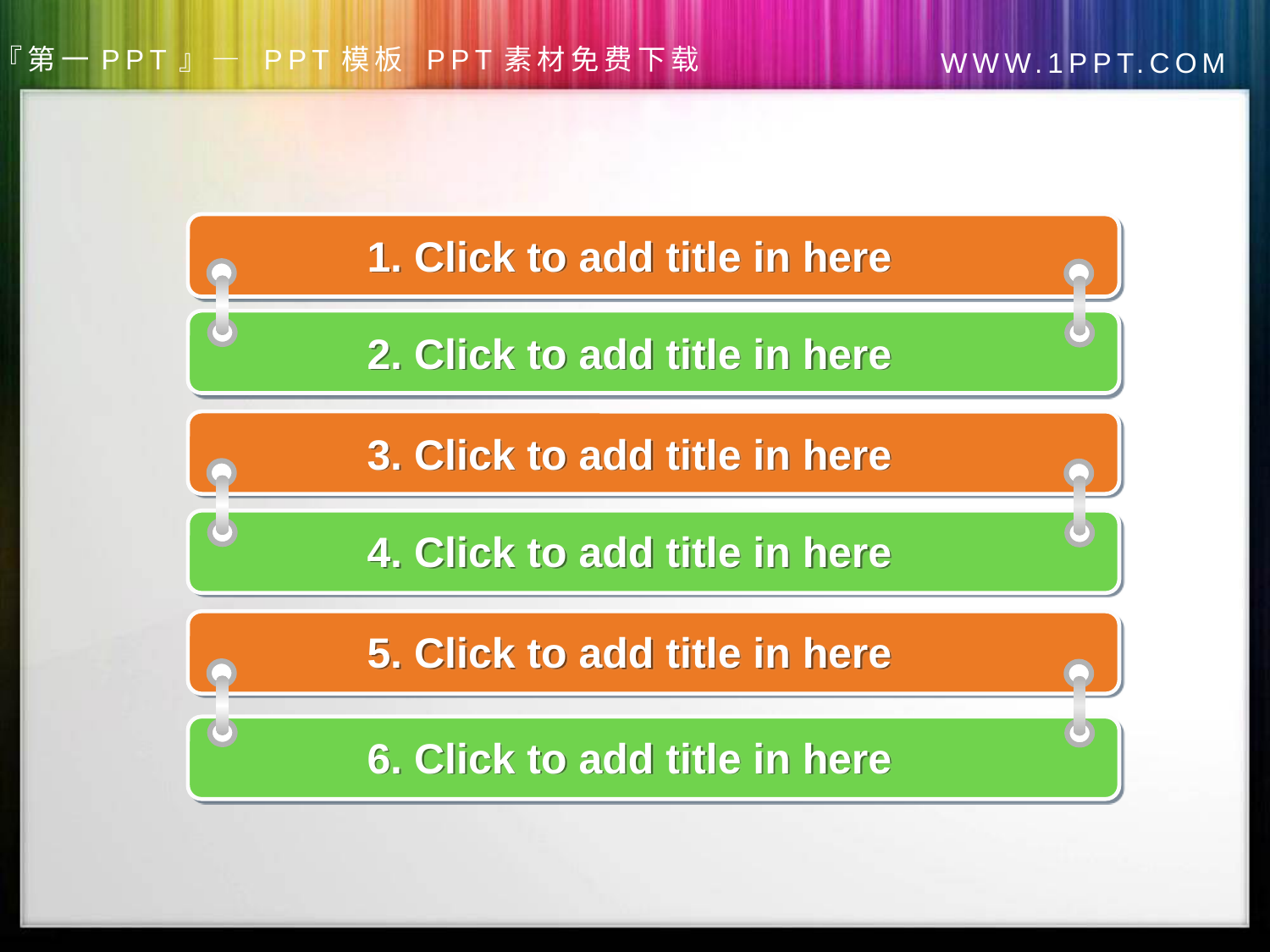

1. Click to add title in here

2. Click to add title in here

3. Click to add title in here

4. Click to add title in here

5. Click to add title in here

6. Click to add title in here